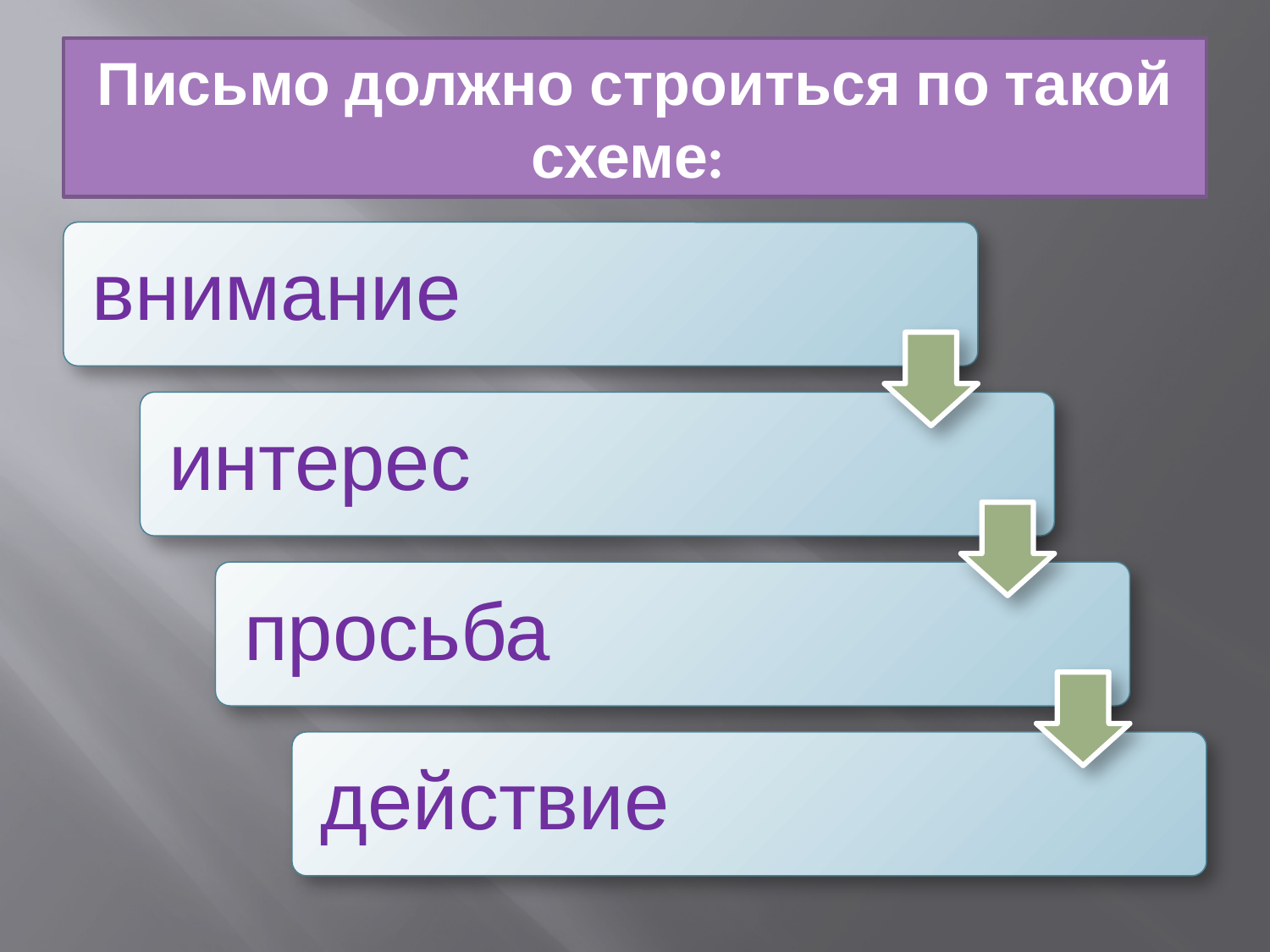

# Письмо должно строиться по такой схеме:
внимание
интерес
просьба
действие